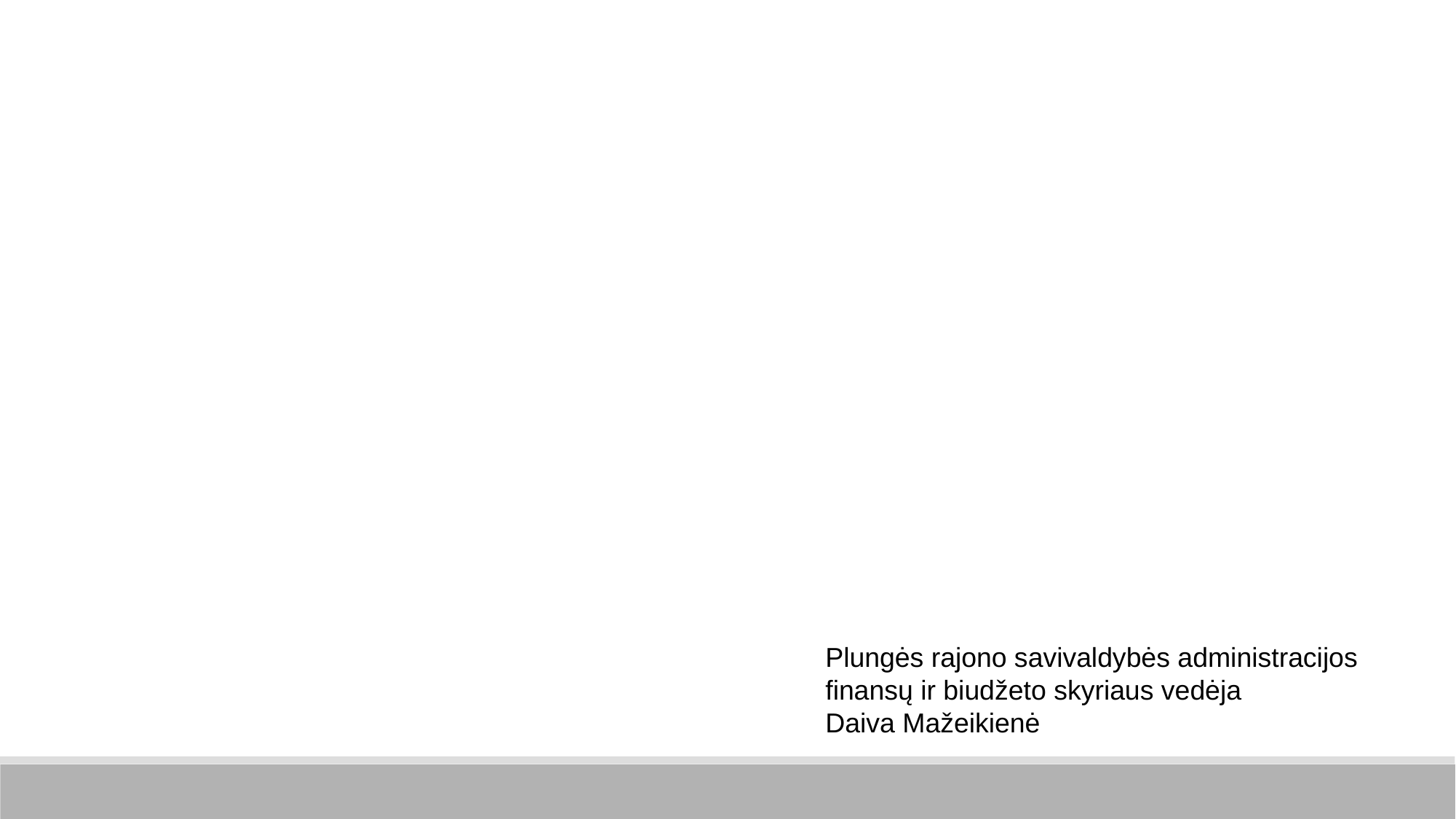

Plungės rajono savivaldybės administracijos
finansų ir biudžeto skyriaus vedėja
Daiva Mažeikienė